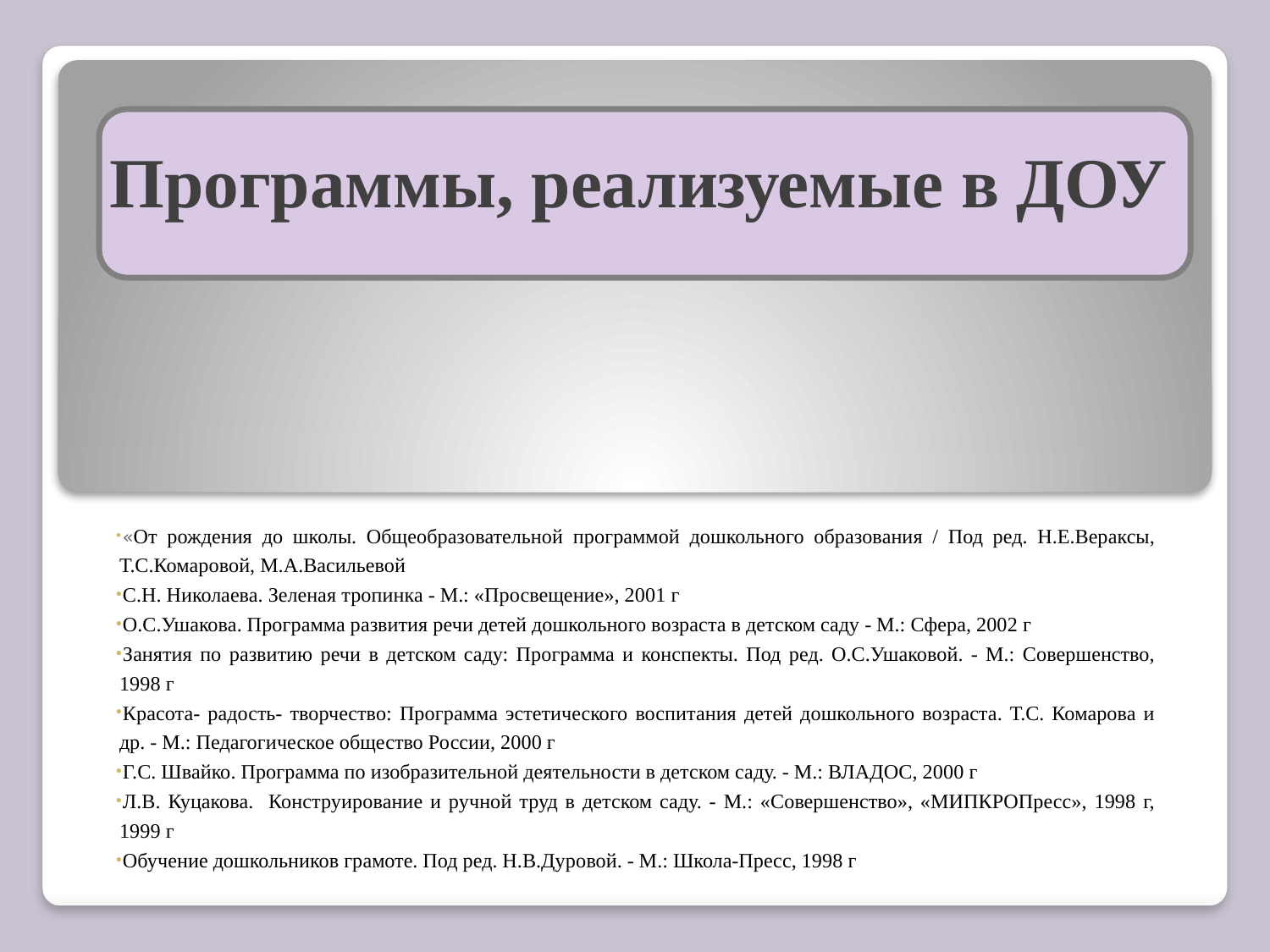

# Программы, реализуемые в ДОУ

«От рождения до школы. Общеобразовательной программой дошкольного образования / Под ред. Н.Е.Вераксы, Т.С.Комаровой, М.А.Васильевой
С.Н. Николаева. Зеленая тропинка - М.: «Просвещение», 2001 г
О.С.Ушакова. Программа развития речи детей дошкольного возраста в детском саду - М.: Сфера, 2002 г
Занятия по развитию речи в детском саду: Программа и конспекты. Под ред. О.С.Ушаковой. - М.: Совершенство, 1998 г
Красота- радость- творчество: Программа эстетического воспитания детей дошкольного возраста. Т.С. Комарова и др. - М.: Педагогическое общество России, 2000 г
Г.С. Швайко. Программа по изобразительной деятельности в детском саду. - М.: ВЛАДОС, 2000 г
Л.В. Куцакова.  Конструирование и ручной труд в детском саду. - М.: «Совершенство», «МИПКРОПресс», 1998 г, 1999 г
Обучение дошкольников грамоте. Под ред. Н.В.Дуровой. - М.: Школа-Пресс, 1998 г